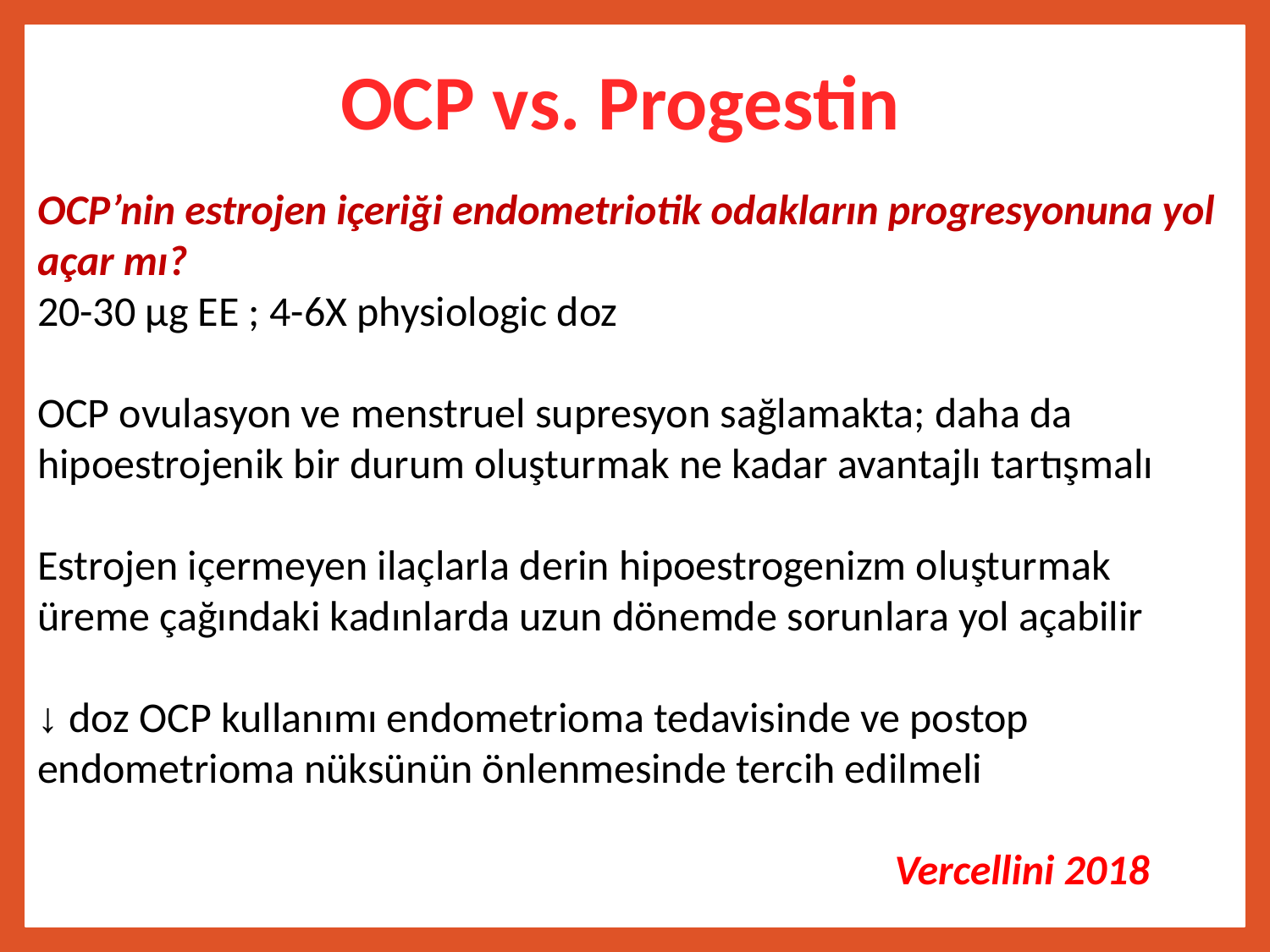

OCP vs. Progestin
OCP’nin estrojen içeriği endometriotik odakların progresyonuna yol açar mı?
20-30 µg EE ; 4-6X physiologic doz

OCP ovulasyon ve menstruel supresyon sağlamakta; daha da hipoestrojenik bir durum oluşturmak ne kadar avantajlı tartışmalı

Estrojen içermeyen ilaçlarla derin hipoestrogenizm oluşturmak üreme çağındaki kadınlarda uzun dönemde sorunlara yol açabilir

↓ doz OCP kullanımı endometrioma tedavisinde ve postop endometrioma nüksünün önlenmesinde tercih edilmeli
                                                                                          Vercellini 2018